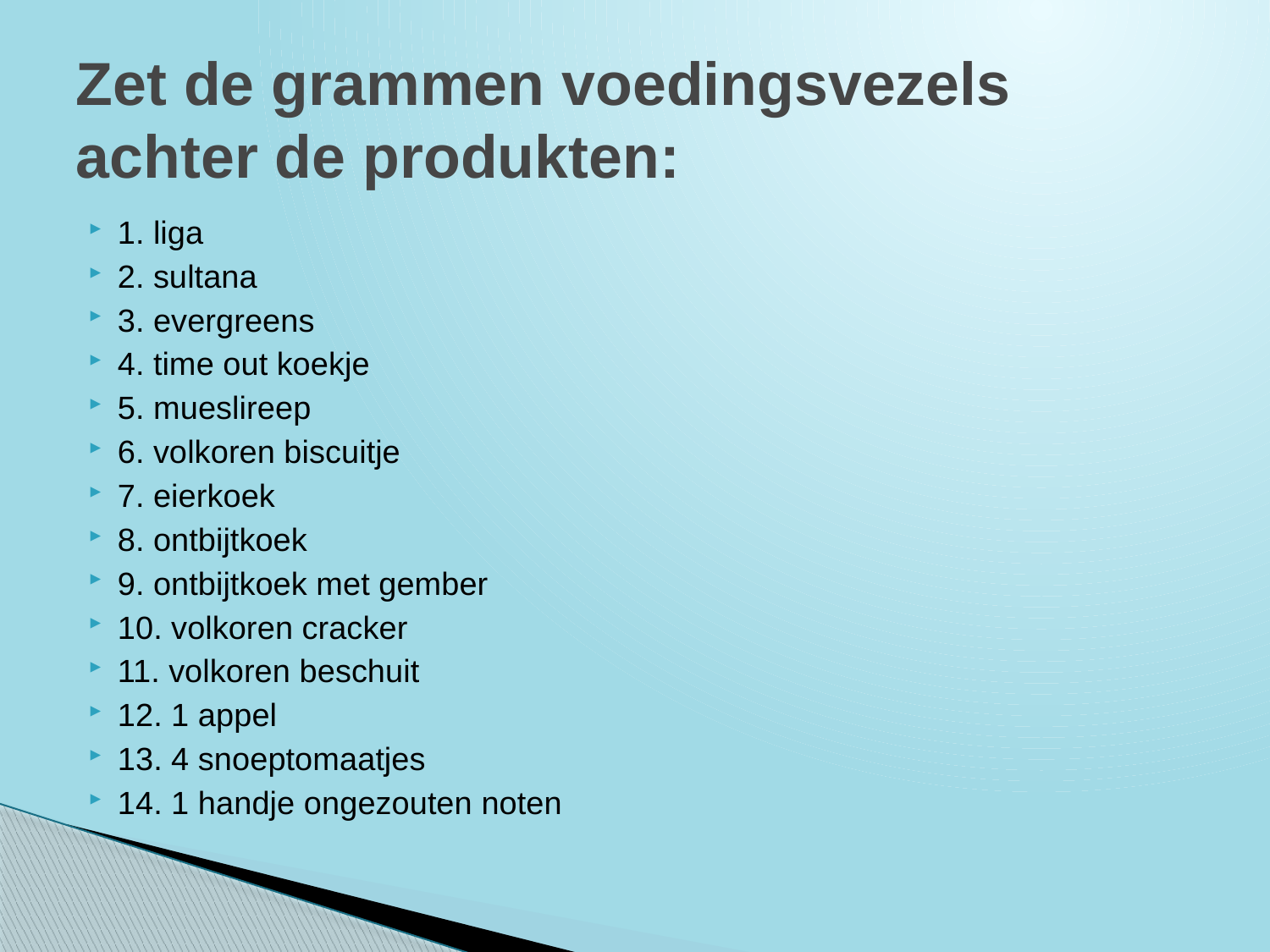

# Zet de grammen voedingsvezels achter de produkten:
1. liga
2. sultana
3. evergreens
4. time out koekje
5. mueslireep
6. volkoren biscuitje
7. eierkoek
8. ontbijtkoek
9. ontbijtkoek met gember
10. volkoren cracker
11. volkoren beschuit
12. 1 appel
13. 4 snoeptomaatjes
14. 1 handje ongezouten noten